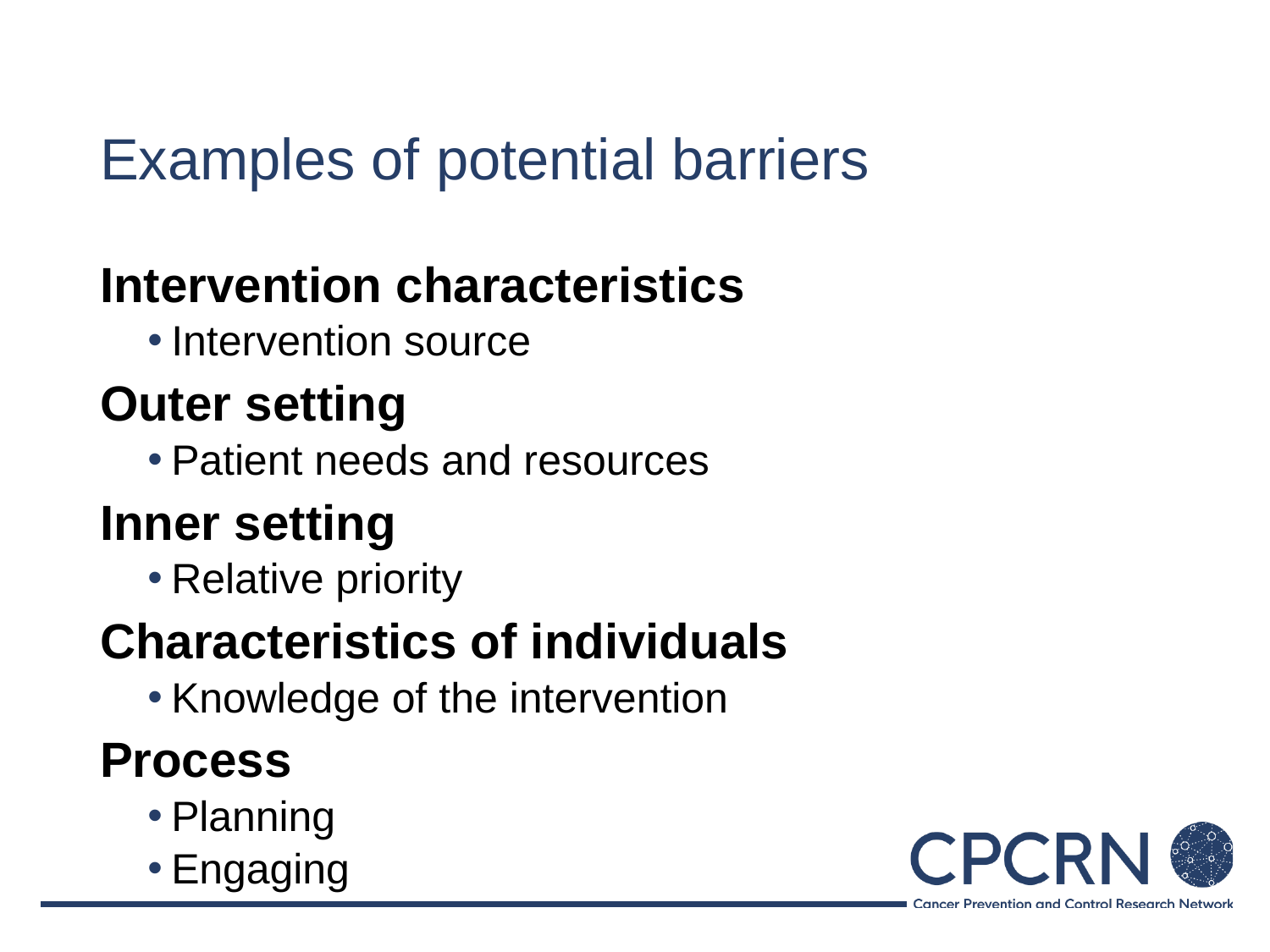

# Examples of potential barriers
Intervention characteristics
Intervention source
Outer setting
Patient needs and resources
Inner setting
Relative priority
Characteristics of individuals
Knowledge of the intervention
Process
Planning
Engaging